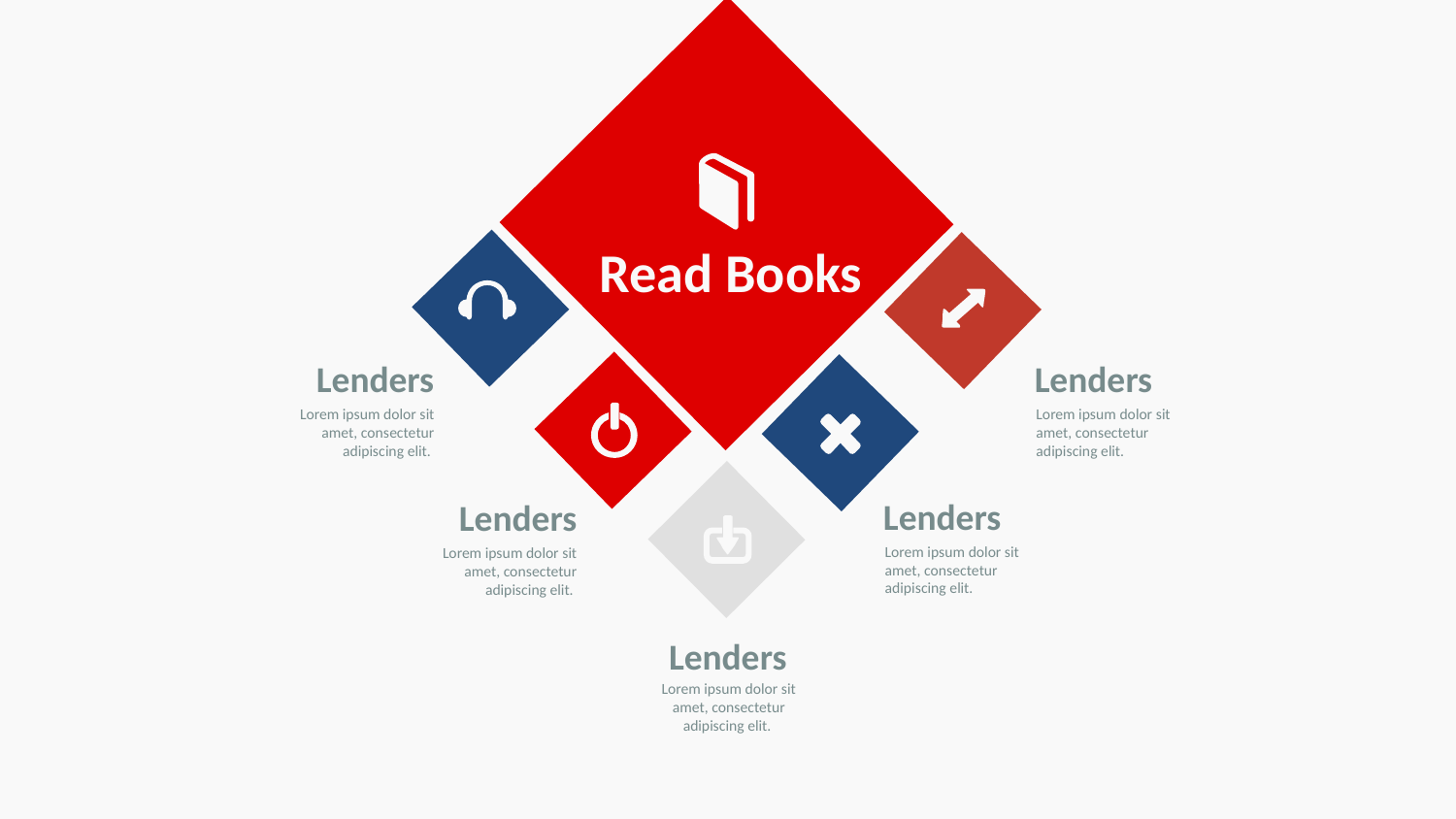

Read Books

Lenders
Lorem ipsum dolor sit amet, consectetur adipiscing elit.
Lenders
Lorem ipsum dolor sit amet, consectetur adipiscing elit.

Lenders
Lorem ipsum dolor sit amet, consectetur adipiscing elit.
Lenders
Lorem ipsum dolor sit amet, consectetur adipiscing elit.

Lenders
Lorem ipsum dolor sit amet, consectetur adipiscing elit.